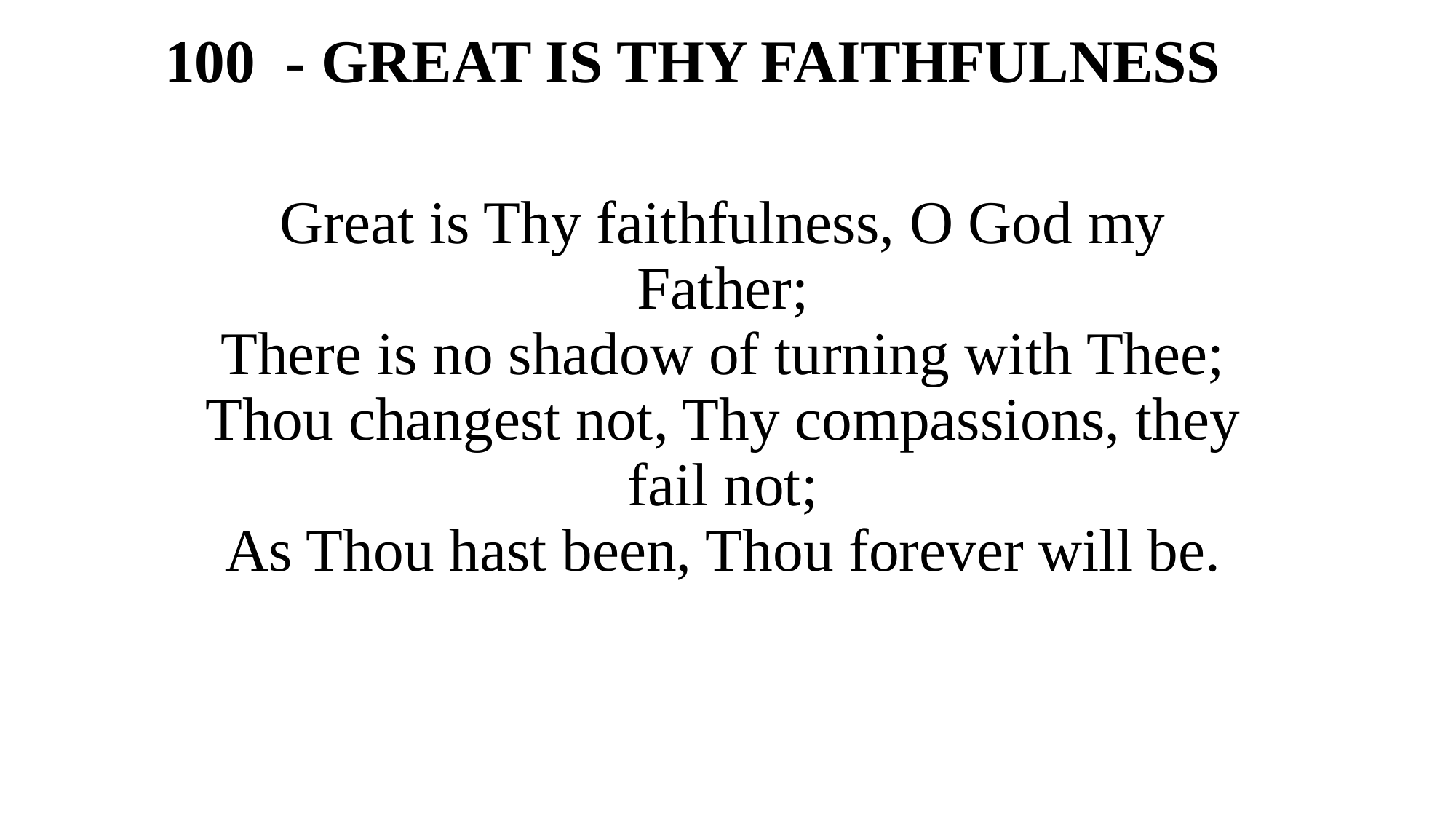

# 100  - GREAT IS THY FAITHFULNESS
Great is Thy faithfulness, O God my Father;
There is no shadow of turning with Thee;
Thou changest not, Thy compassions, they fail not;
As Thou hast been, Thou forever will be.